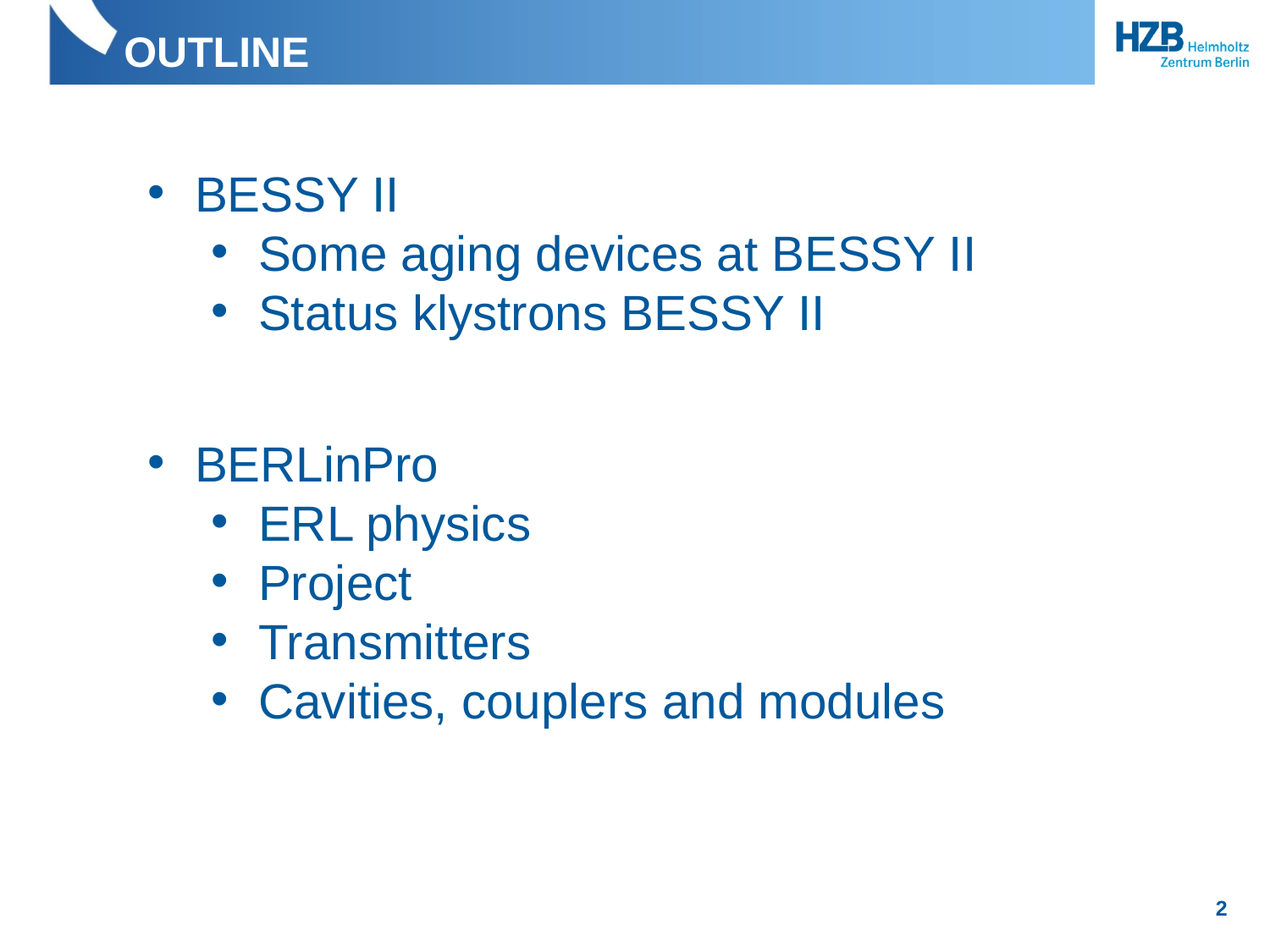

# outline
BESSY II
Some aging devices at BESSY II
Status klystrons BESSY II
BERLinPro
ERL physics
Project
Transmitters
Cavities, couplers and modules
2